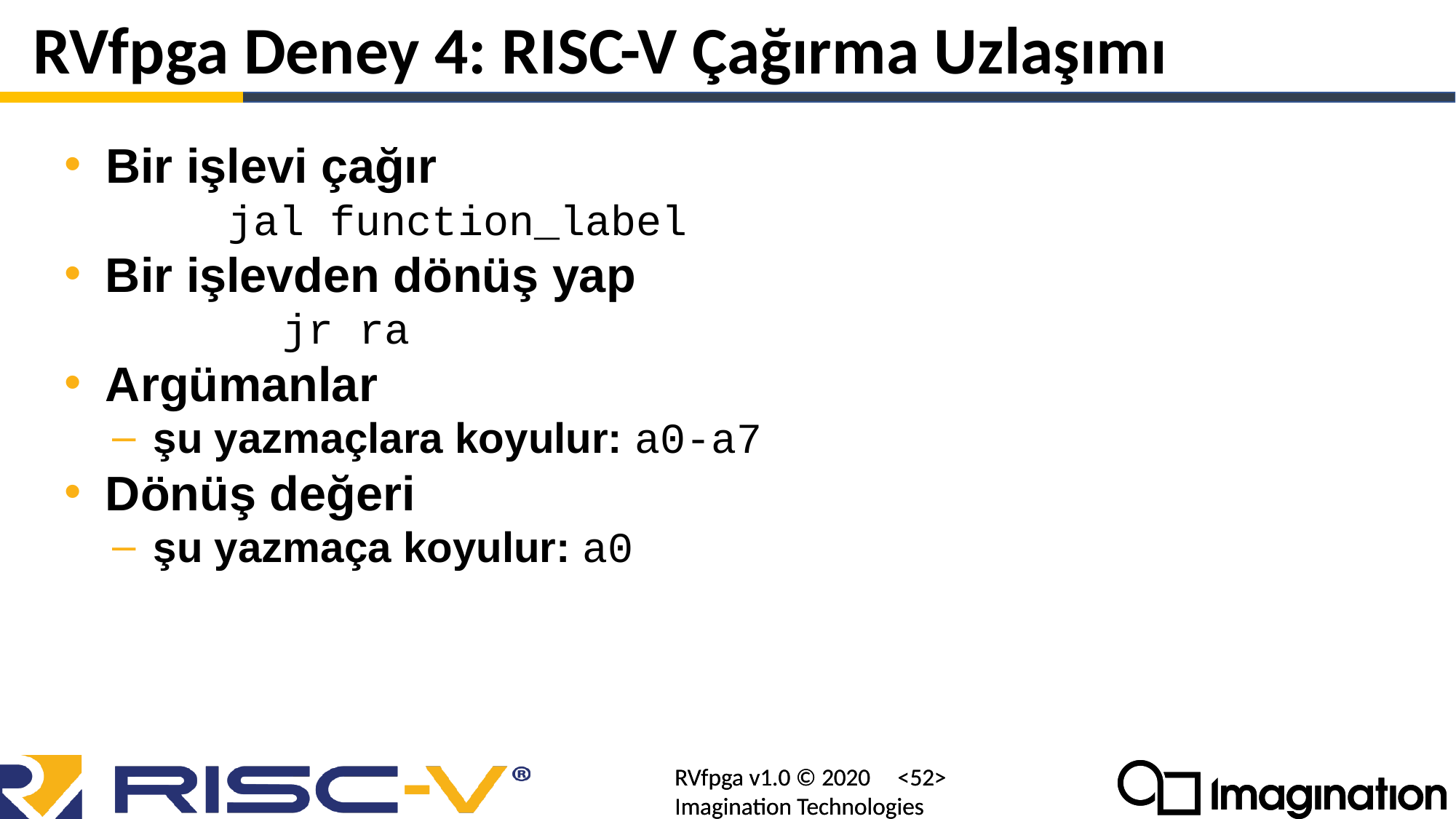

# RVfpga Deney 4: RISC-V Çağırma Uzlaşımı
Bir işlevi çağır
	jal function_label
Bir işlevden dönüş yap
		jr ra
Argümanlar
şu yazmaçlara koyulur: a0-a7
Dönüş değeri
şu yazmaça koyulur: a0